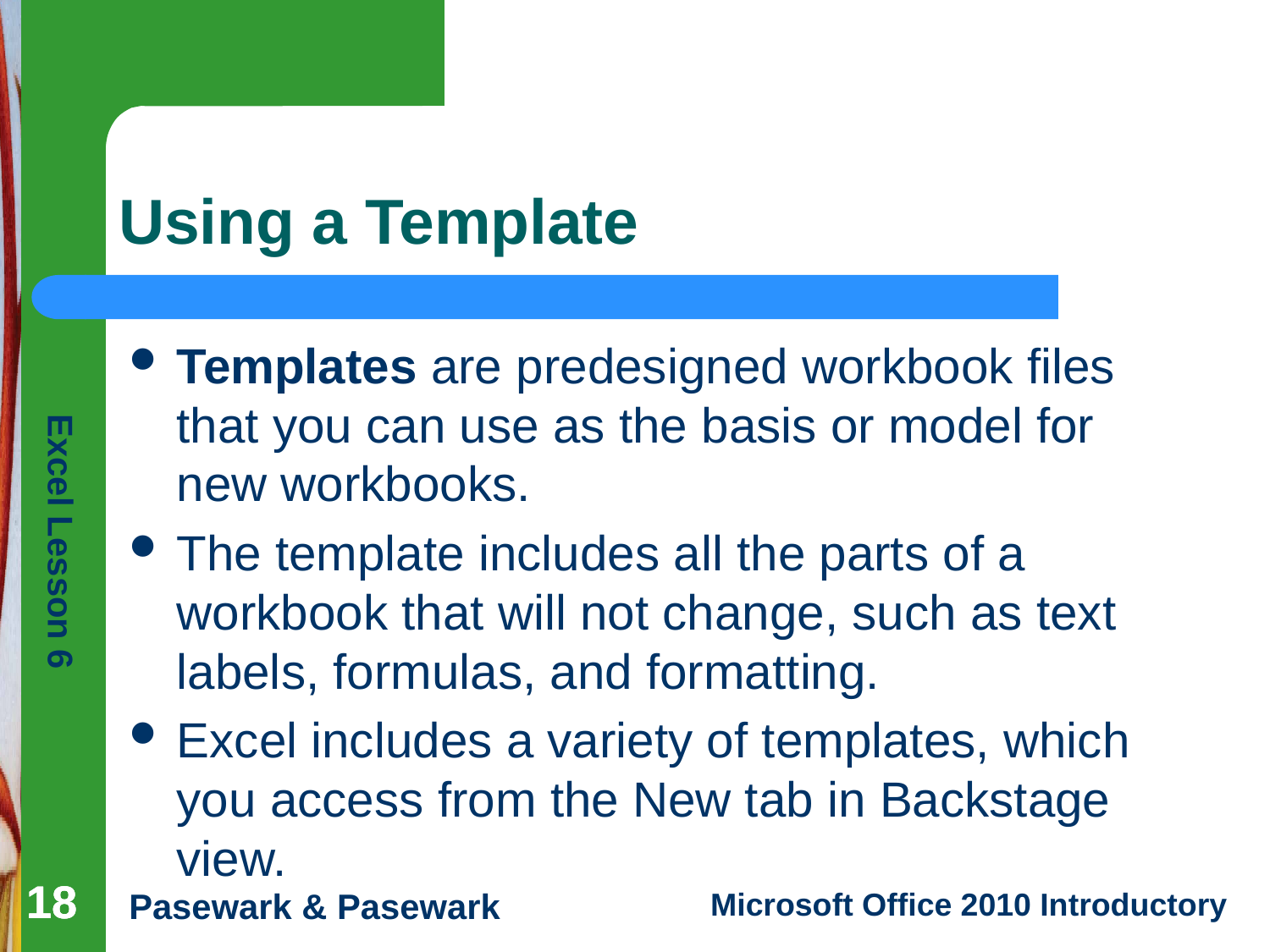

# Using a Template
Templates are predesigned workbook files that you can use as the basis or model for new workbooks.
The template includes all the parts of a workbook that will not change, such as text labels, formulas, and formatting.
Excel includes a variety of templates, which you access from the New tab in Backstage view.
18
18
18